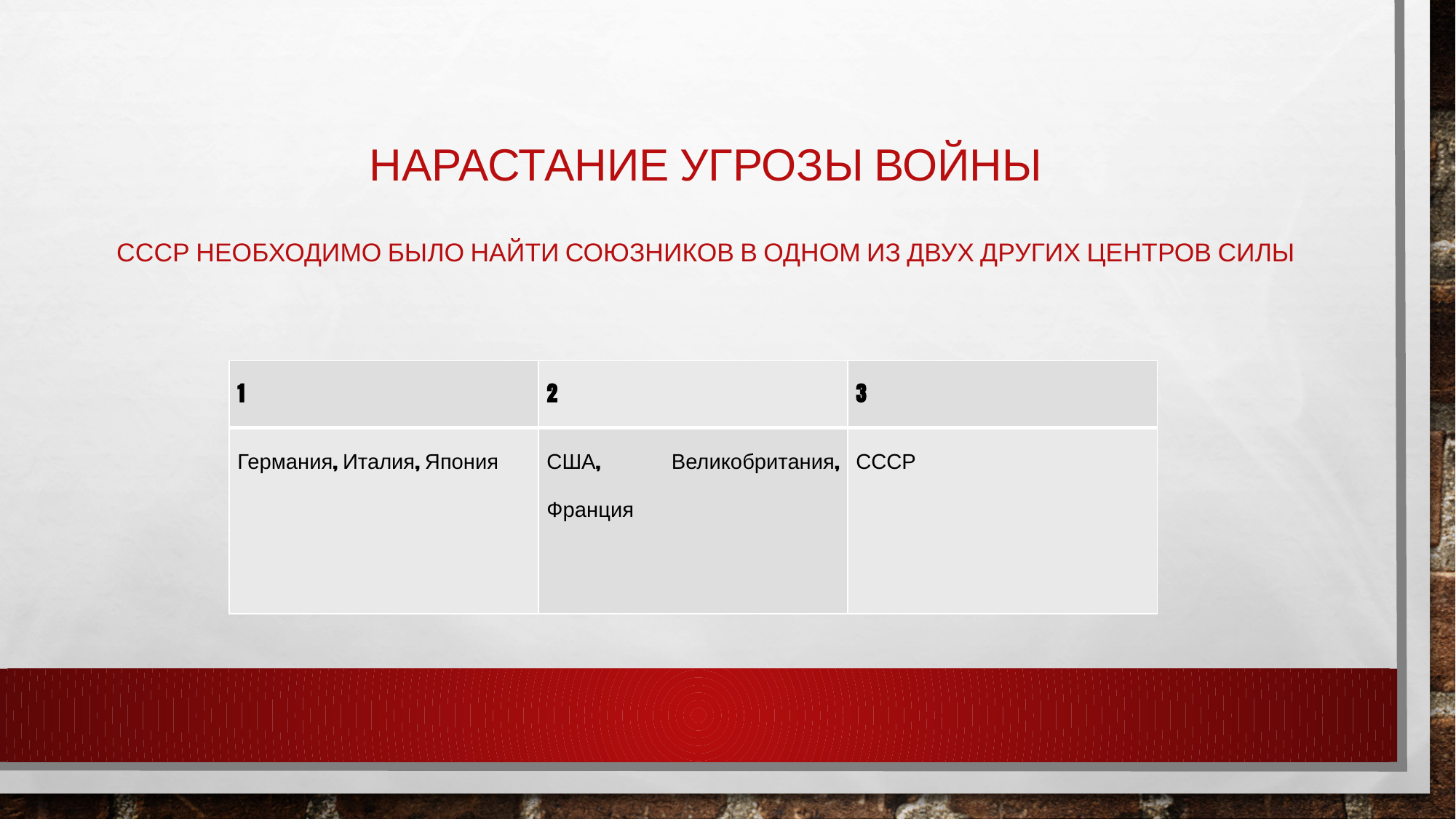

# Нарастание угрозы войны СССР необходимо было найти союзников в одном из двух других центров силы
| 1 | 2 | 3 |
| --- | --- | --- |
| Германия, Италия, Япония | США, Великобритания, Франция | СССР |